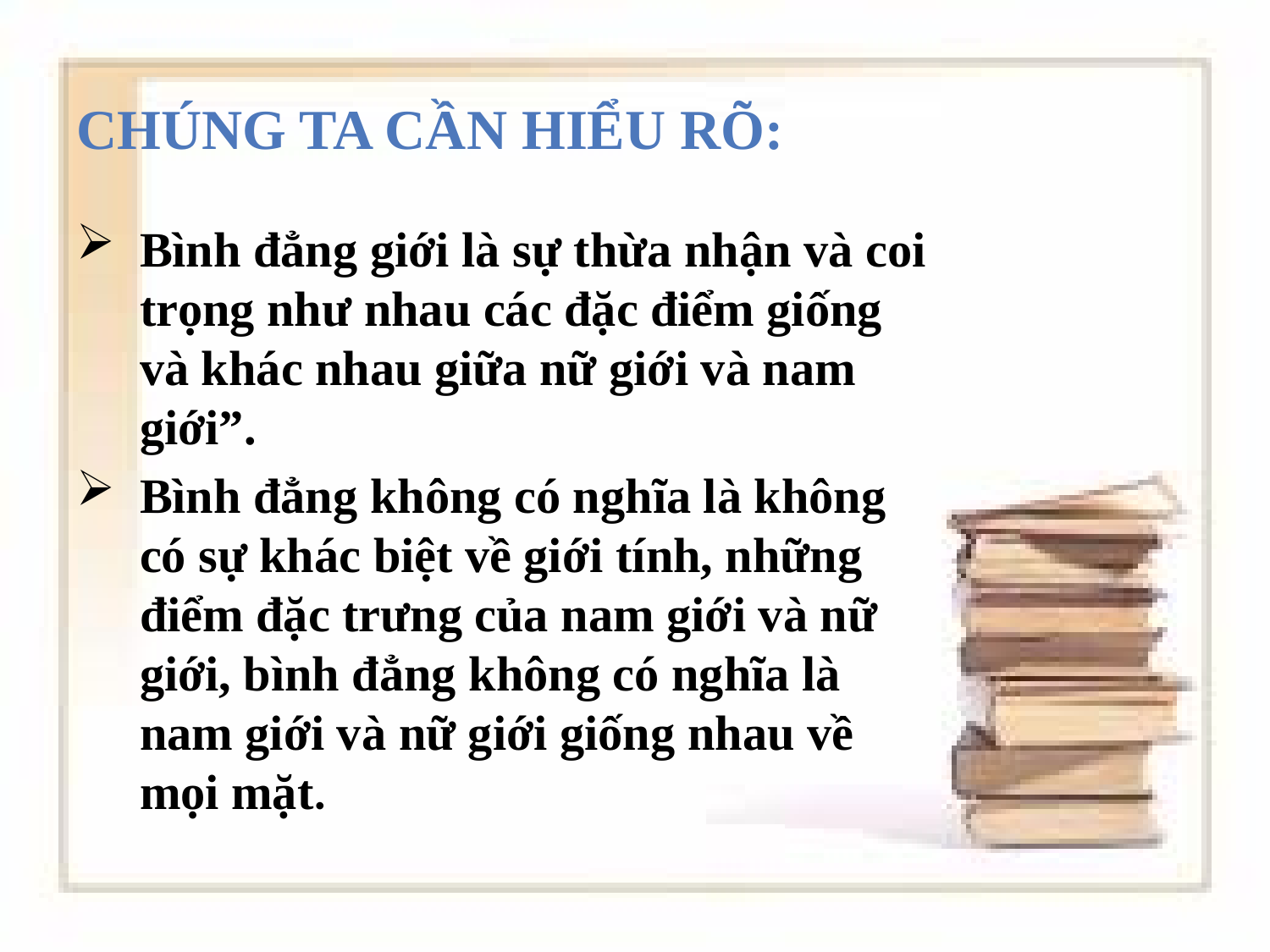

# Chúng ta cần hiểu rõ:
Bình đẳng giới là sự thừa nhận và coi trọng như nhau các đặc điểm giống và khác nhau giữa nữ giới và nam giới”.
Bình đẳng không có nghĩa là không có sự khác biệt về giới tính, những điểm đặc trưng của nam giới và nữ giới, bình đẳng không có nghĩa là nam giới và nữ giới giống nhau về mọi mặt.